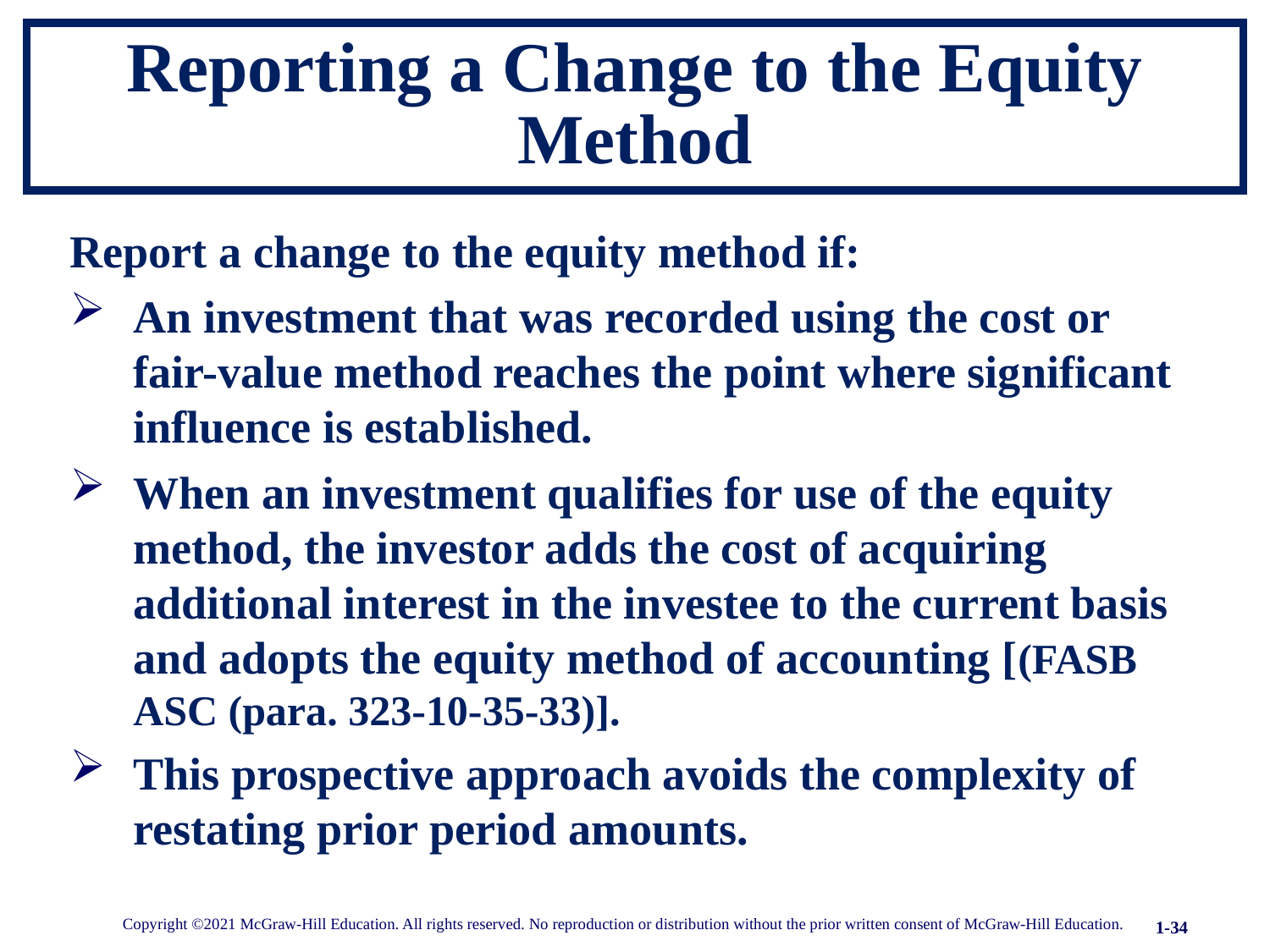

# Reporting a Change to the Equity Method
Report a change to the equity method if:
An investment that was recorded using the cost or fair-value method reaches the point where significant influence is established.
When an investment qualifies for use of the equity method, the investor adds the cost of acquiring additional interest in the investee to the current basis and adopts the equity method of accounting [(FASB ASC (para. 323-10-35-33)].
This prospective approach avoids the complexity of restating prior period amounts.
Copyright ©2021 McGraw-Hill Education. All rights reserved. No reproduction or distribution without the prior written consent of McGraw-Hill Education.
1-34